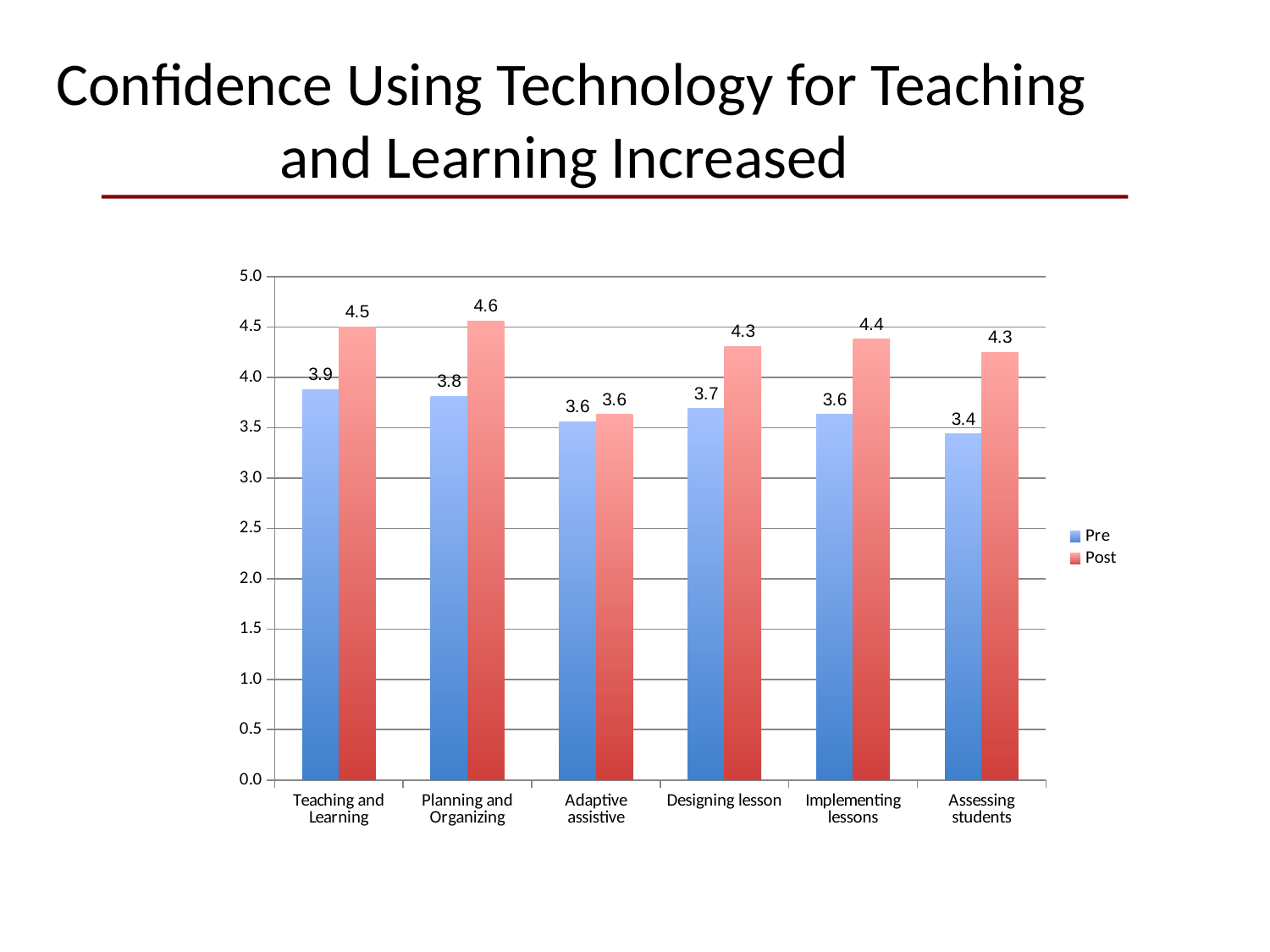

Confidence Using Technology for Teaching and Learning Increased

### Chart

| Category | Pre | Post |
|---|---|---|
| Teaching and Learning | 3.88 | 4.5 |
| Planning and Organizing | 3.81 | 4.56 |
| Adaptive assistive | 3.56 | 3.63 |
| Designing lesson | 3.69 | 4.31 |
| Implementing lessons | 3.63 | 4.38 |
| Assessing students | 3.44 | 4.25 |